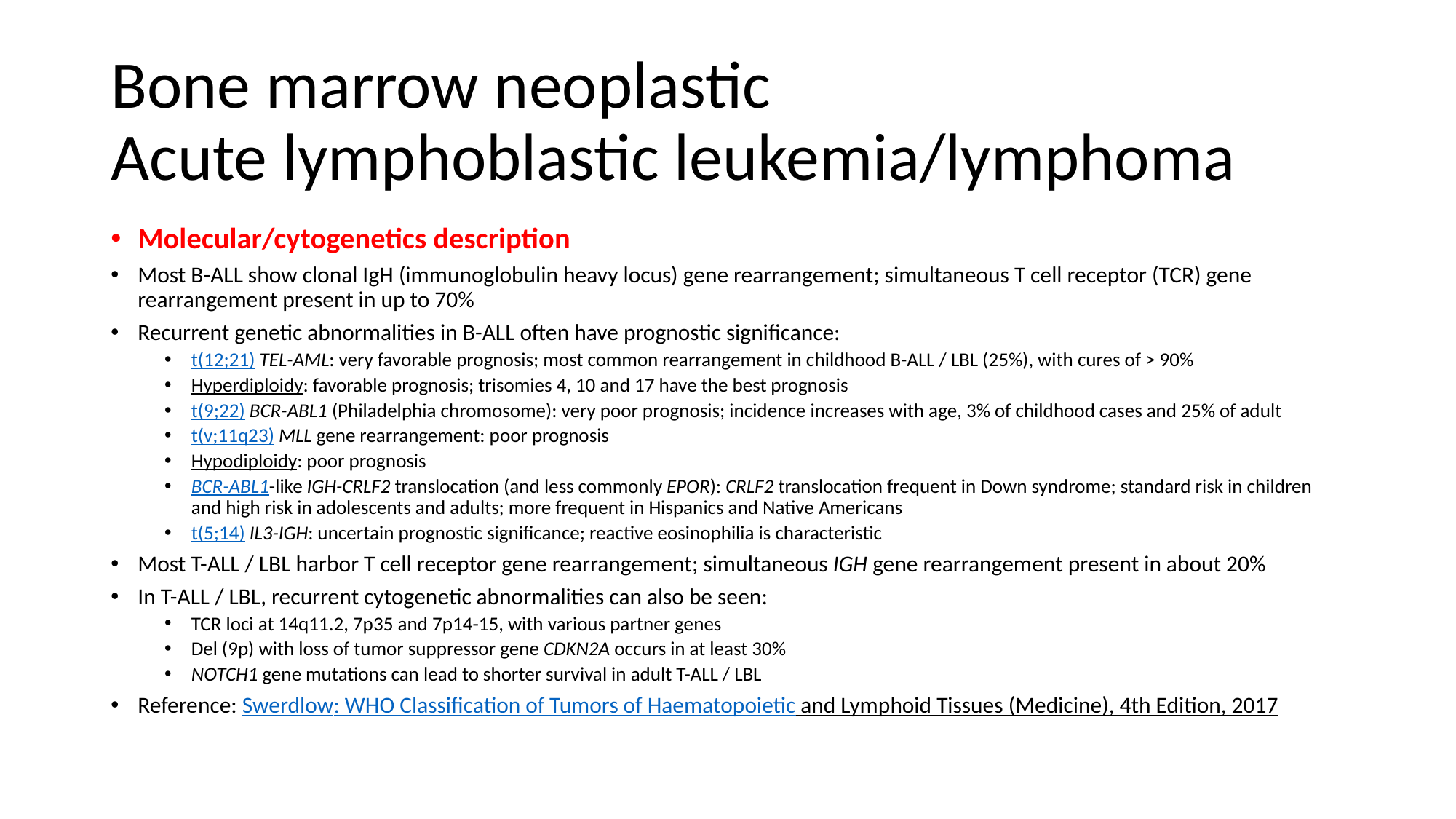

# Bone marrow neoplastic Acute lymphoblastic leukemia/lymphoma
Molecular/cytogenetics description
Most B-ALL show clonal IgH (immunoglobulin heavy locus) gene rearrangement; simultaneous T cell receptor (TCR) gene rearrangement present in up to 70%
Recurrent genetic abnormalities in B-ALL often have prognostic significance:
t(12;21) TEL-AML: very favorable prognosis; most common rearrangement in childhood B-ALL / LBL (25%), with cures of > 90%
Hyperdiploidy: favorable prognosis; trisomies 4, 10 and 17 have the best prognosis
t(9;22) BCR-ABL1 (Philadelphia chromosome): very poor prognosis; incidence increases with age, 3% of childhood cases and 25% of adult
t(v;11q23) MLL gene rearrangement: poor prognosis
Hypodiploidy: poor prognosis
BCR-ABL1-like IGH-CRLF2 translocation (and less commonly EPOR): CRLF2 translocation frequent in Down syndrome; standard risk in children and high risk in adolescents and adults; more frequent in Hispanics and Native Americans
t(5;14) IL3-IGH: uncertain prognostic significance; reactive eosinophilia is characteristic
Most T-ALL / LBL harbor T cell receptor gene rearrangement; simultaneous IGH gene rearrangement present in about 20%
In T-ALL / LBL, recurrent cytogenetic abnormalities can also be seen:
TCR loci at 14q11.2, 7p35 and 7p14-15, with various partner genes
Del (9p) with loss of tumor suppressor gene CDKN2A occurs in at least 30%
NOTCH1 gene mutations can lead to shorter survival in adult T-ALL / LBL
Reference: Swerdlow: WHO Classification of Tumors of Haematopoietic and Lymphoid Tissues (Medicine), 4th Edition, 2017